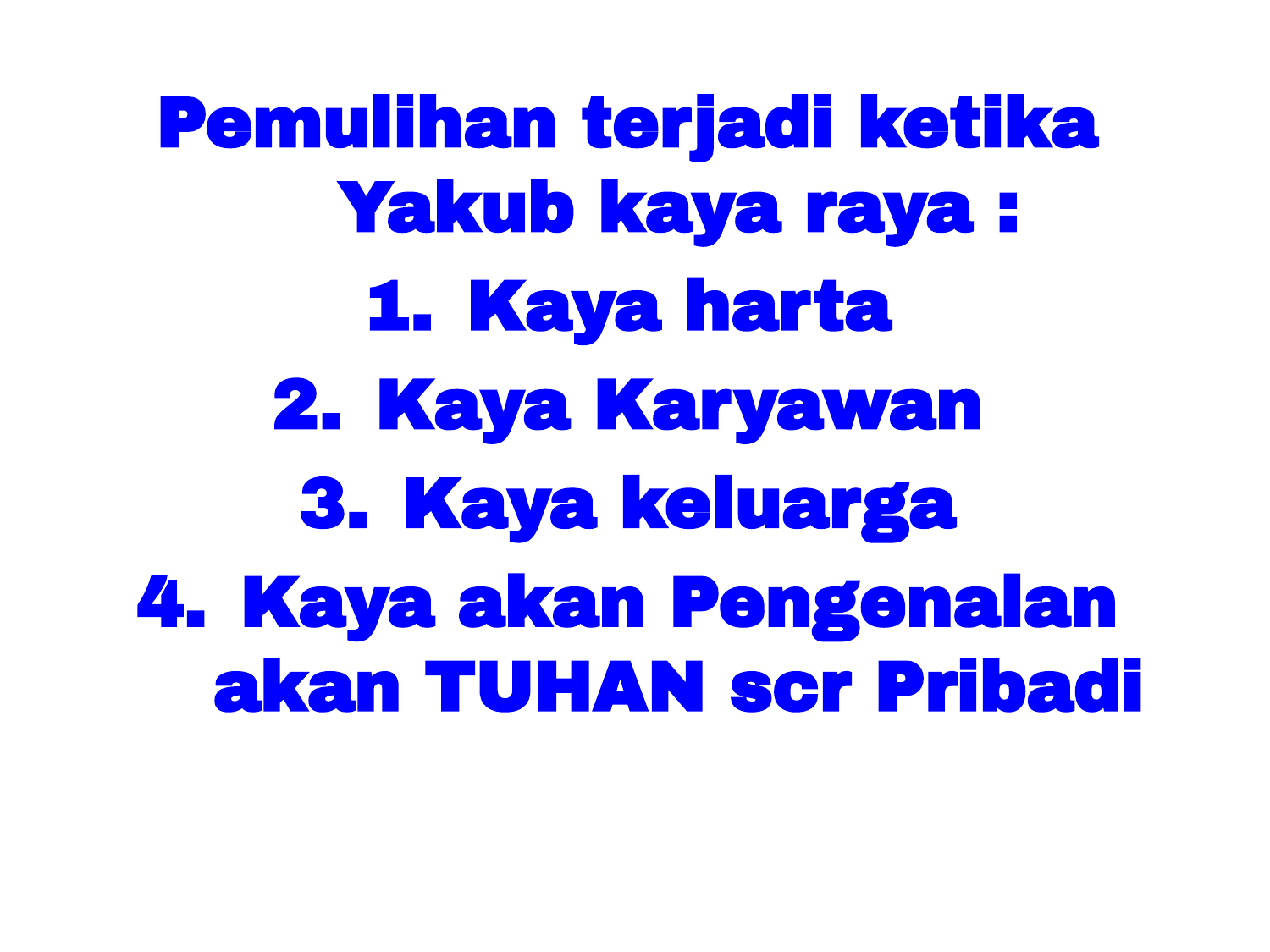

Pemulihan terjadi ketika Yakub kaya raya :
Kaya harta
Kaya Karyawan
Kaya keluarga
Kaya akan Pengenalan akan TUHAN scr Pribadi